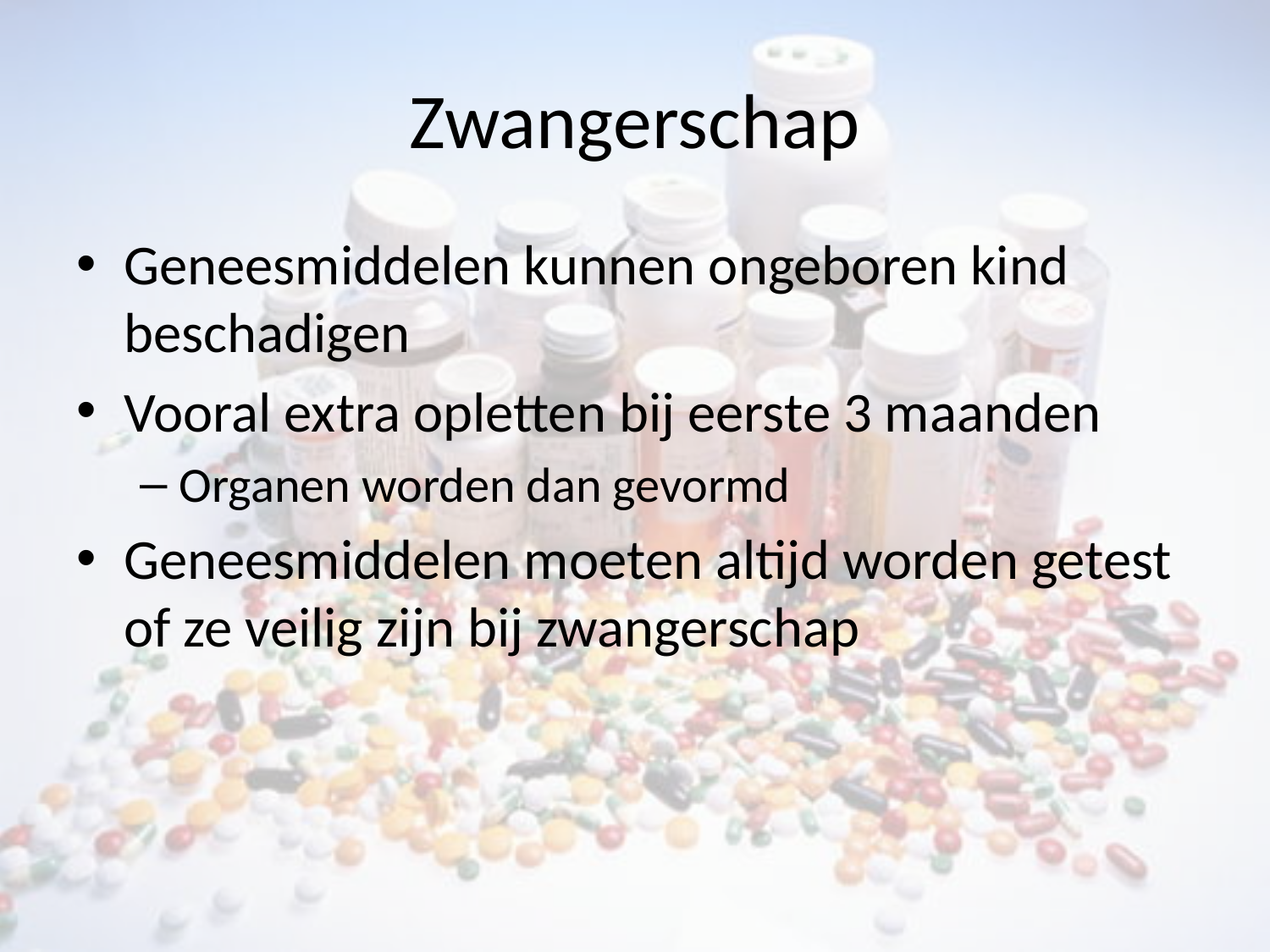

# Zwangerschap
Geneesmiddelen kunnen ongeboren kind beschadigen
Vooral extra opletten bij eerste 3 maanden
Organen worden dan gevormd
Geneesmiddelen moeten altijd worden getest of ze veilig zijn bij zwangerschap